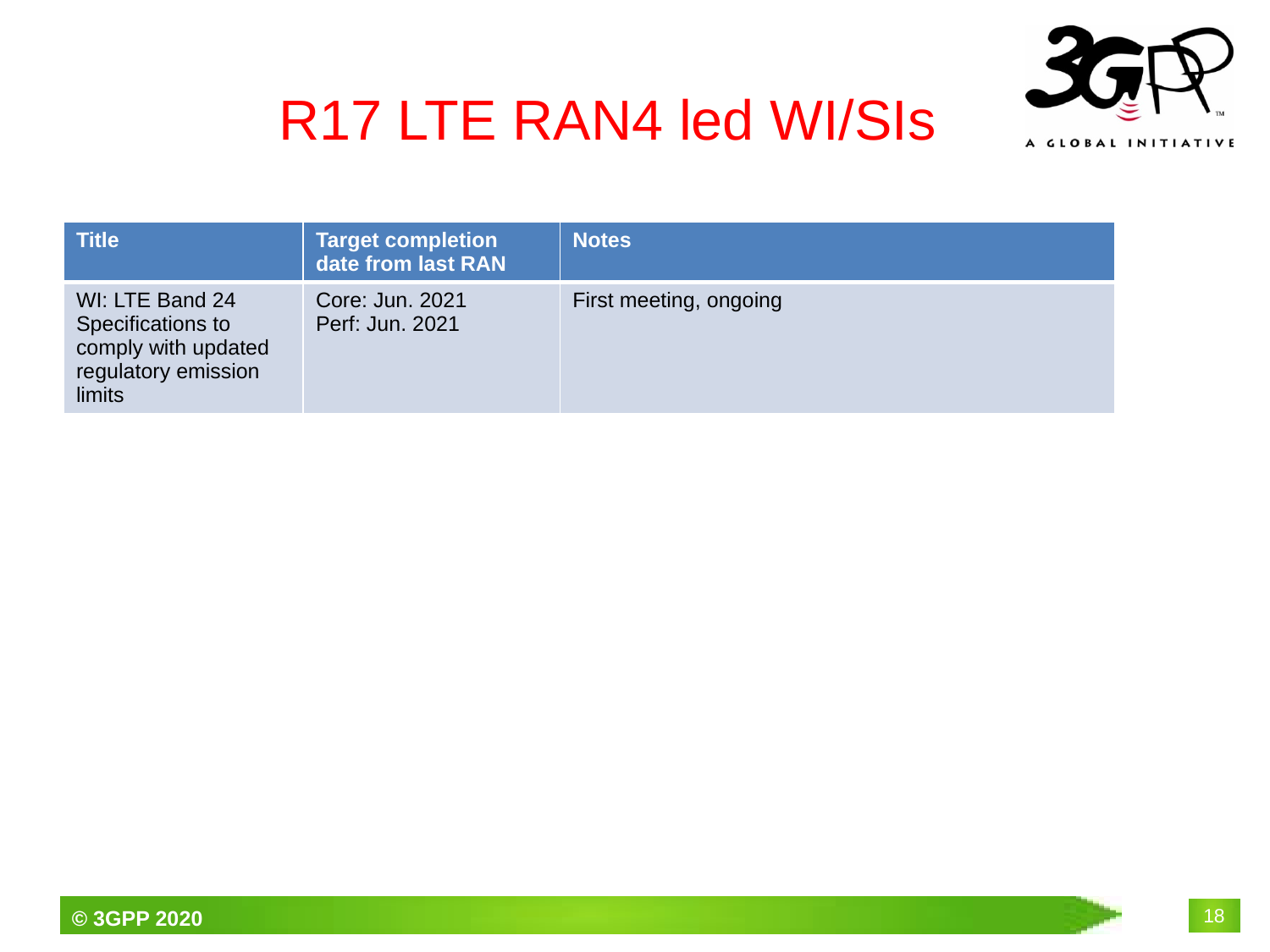

# R17 LTE RAN4 led WI/SIs
| Title | Target completion date from last RAN | Notes |
| --- | --- | --- |
| WI: LTE Band 24 Specifications to comply with updated regulatory emission limits | Core: Jun. 2021 Perf: Jun. 2021 | First meeting, ongoing |
18